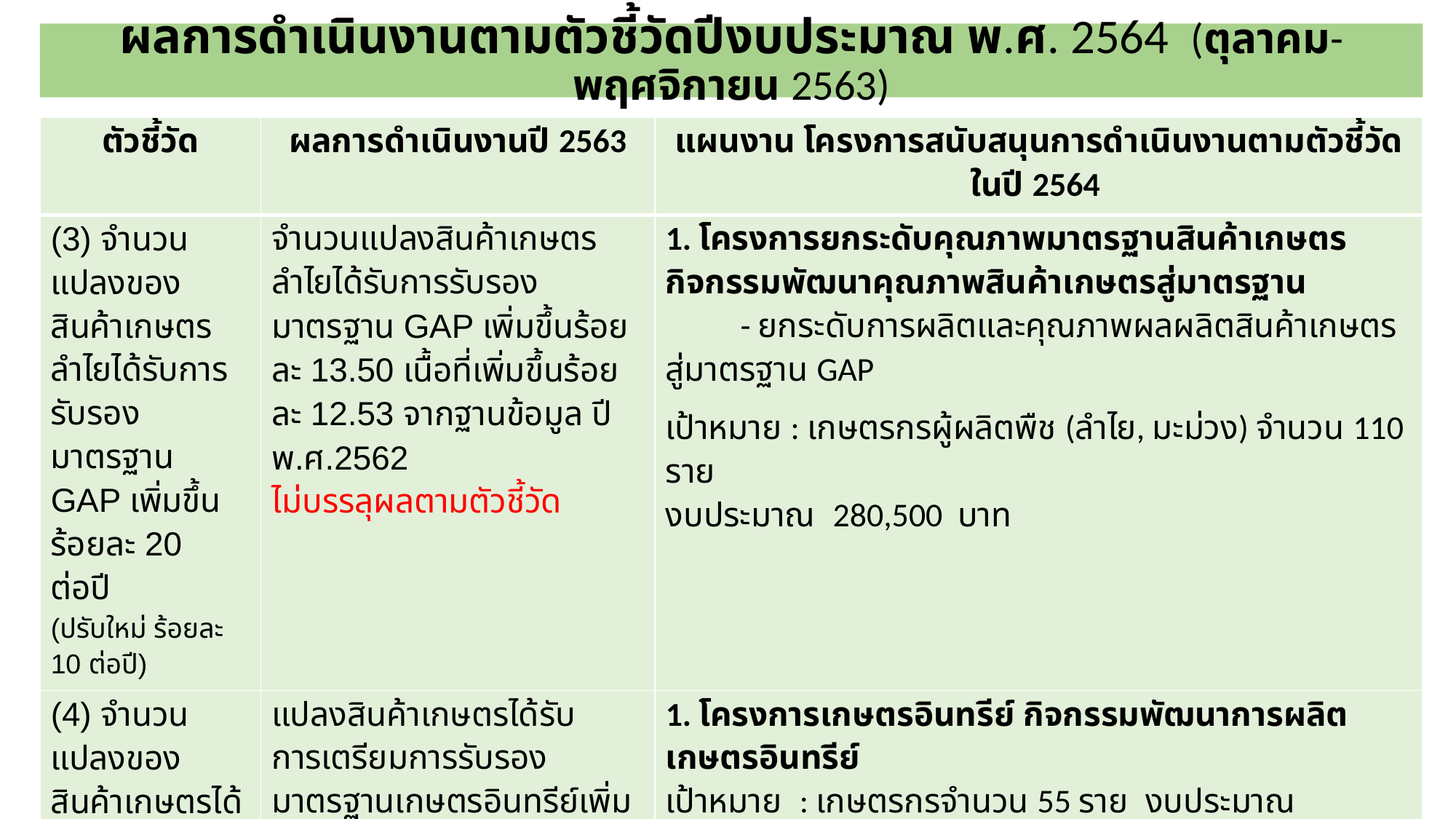

# ผลการดำเนินงานตามตัวชี้วัดปีงบประมาณ พ.ศ. 2564  (ตุลาคม-พฤศจิกายน 2563)
| ตัวชี้วัด | ผลการดำเนินงานปี 2563 | แผนงาน โครงการสนับสนุนการดำเนินงานตามตัวชี้วัดในปี 2564 |
| --- | --- | --- |
| (3) จำนวนแปลงของสินค้าเกษตรลำไยได้รับการรับรองมาตรฐาน GAP เพิ่มขึ้น ร้อยละ 20 ต่อปี (ปรับใหม่ ร้อยละ 10 ต่อปี) | จำนวนแปลงสินค้าเกษตรลำไยได้รับการรับรองมาตรฐาน GAP เพิ่มขึ้นร้อยละ 13.50 เนื้อที่เพิ่มขึ้นร้อยละ 12.53 จากฐานข้อมูล ปี พ.ศ.2562 ไม่บรรลุผลตามตัวชี้วัด | 1. โครงการยกระดับคุณภาพมาตรฐานสินค้าเกษตร กิจกรรมพัฒนาคุณภาพสินค้าเกษตรสู่มาตรฐาน - ยกระดับการผลิตและคุณภาพผลผลิตสินค้าเกษตรสู่มาตรฐาน GAP เป้าหมาย : เกษตรกรผู้ผลิตพืช (ลำไย, มะม่วง) จำนวน 110 ราย งบประมาณ 280,500 บาท |
| (4) จำนวนแปลงของสินค้าเกษตรได้รับการเตรียมการรับรองมาตรฐานเกษตรอินทรีย์เพิ่มขึ้น ร้อยละ 5 ต่อปี | แปลงสินค้าเกษตรได้รับการเตรียมการรับรองมาตรฐานเกษตรอินทรีย์เพิ่มขึ้น ในปี 2563 ร้อยละ 5 ต่อปี จากข้อมูลปีฐาน ปี พ.ศ. 2562 คิดเป็นพื้นที่ 35.40 ไร่ บรรลุผลตามตัวชี้วัด | 1. โครงการเกษตรอินทรีย์ กิจกรรมพัฒนาการผลิตเกษตรอินทรีย์ เป้าหมาย : เกษตรกรจำนวน 55 ราย งบประมาณ 111,750 บาท |